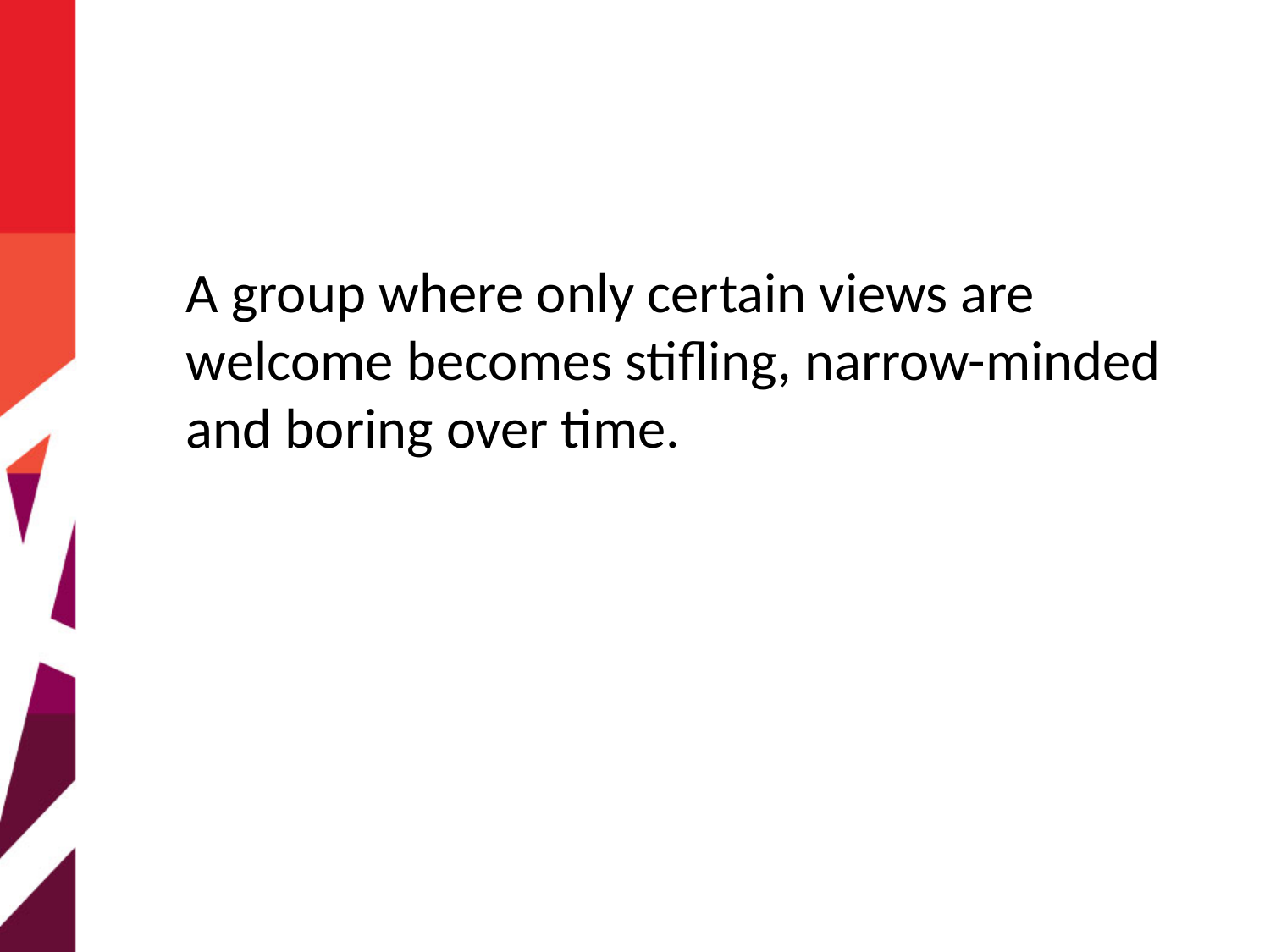

#
A group where only certain views are welcome becomes stifling, narrow-minded and boring over time.